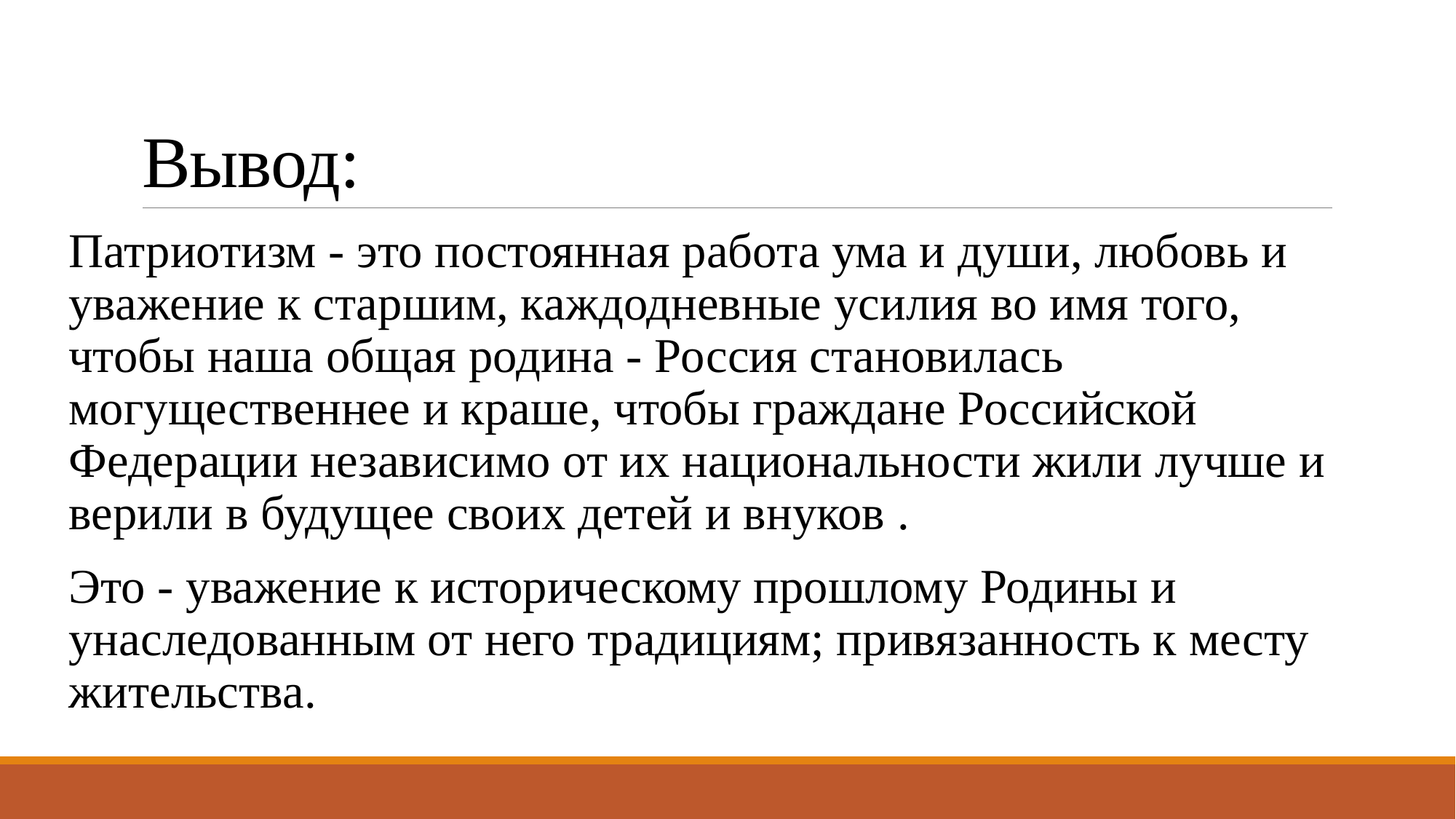

# Вывод:
Патриотизм - это постоянная работа ума и души, любовь и уважение к старшим, каждодневные усилия во имя того, чтобы наша общая родина - Россия становилась могущественнее и краше, чтобы граждане Российской Федерации независимо от их национальности жили лучше и верили в будущее своих детей и внуков .
Это - уважение к историческому прошлому Родины и унаследованным от него традициям; привязанность к месту жительства.